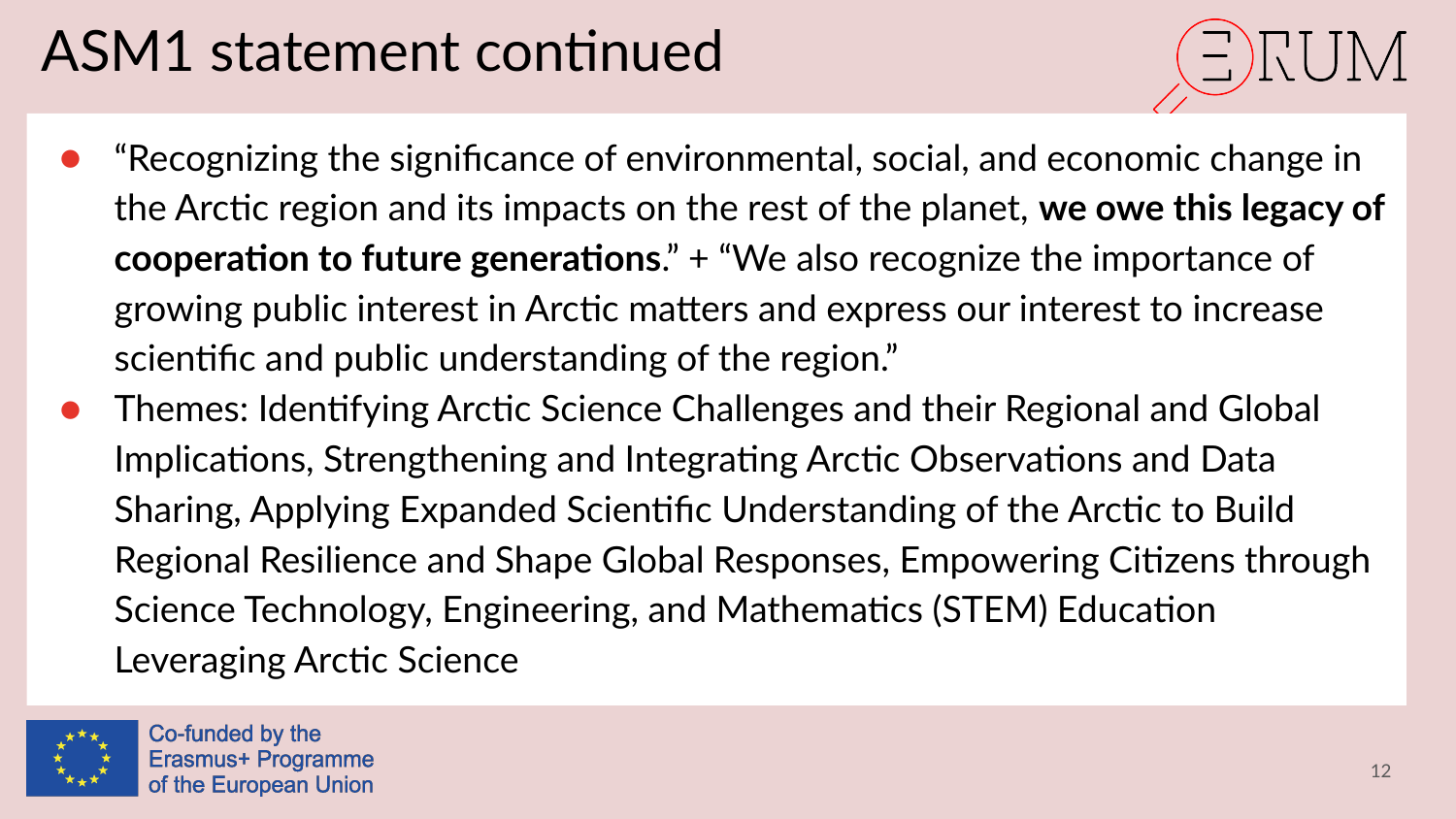

# ASM1 statement continued
“Recognizing the significance of environmental, social, and economic change in the Arctic region and its impacts on the rest of the planet, we owe this legacy of cooperation to future generations.” + “We also recognize the importance of growing public interest in Arctic matters and express our interest to increase scientific and public understanding of the region.”
Themes: Identifying Arctic Science Challenges and their Regional and Global Implications, Strengthening and Integrating Arctic Observations and Data Sharing, Applying Expanded Scientific Understanding of the Arctic to Build Regional Resilience and Shape Global Responses, Empowering Citizens through Science Technology, Engineering, and Mathematics (STEM) Education Leveraging Arctic Science
12